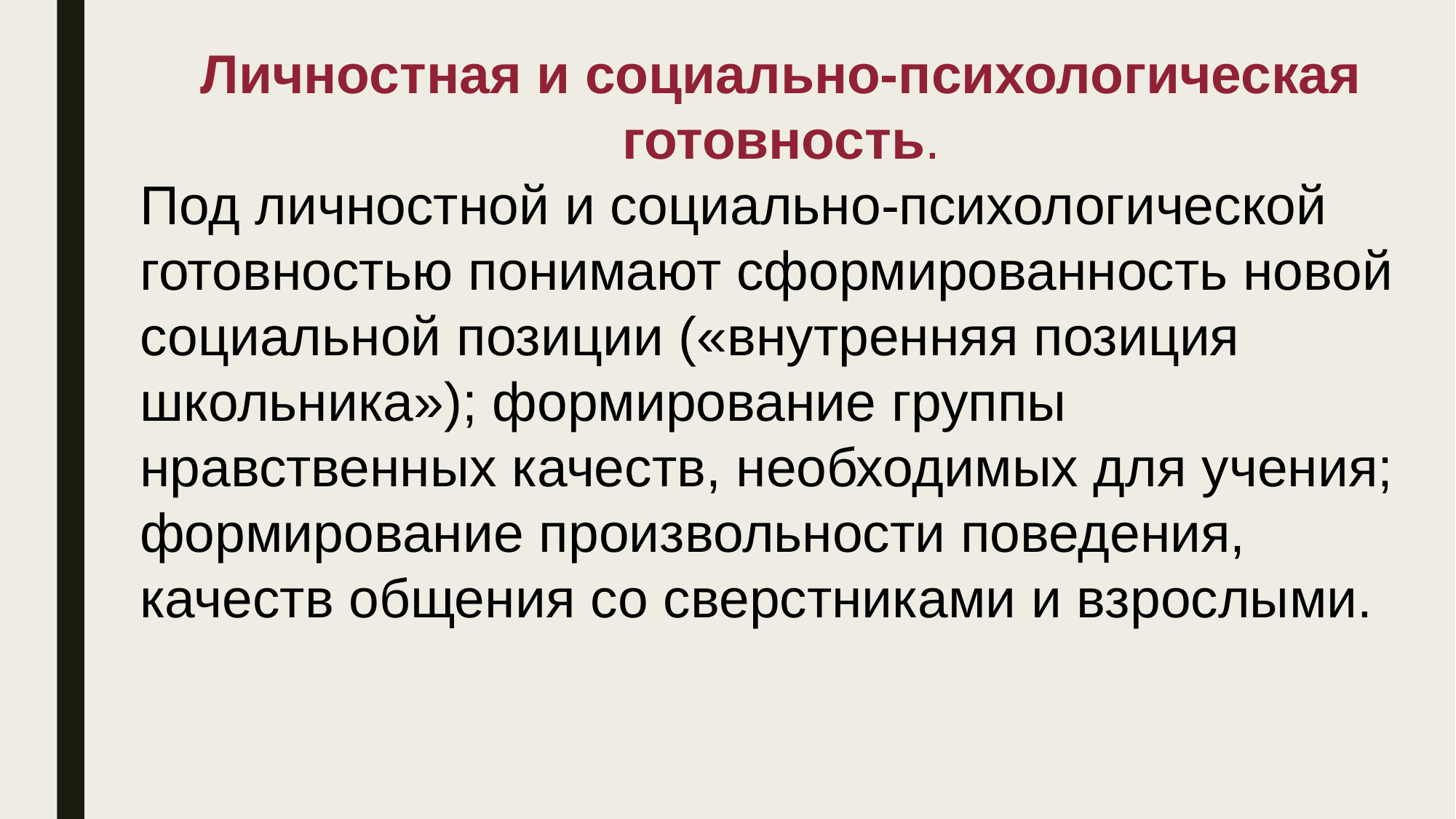

Личностная и социально-психологическая готовность.
Под личностной и социально-психологической готовностью понимают сформированность новой социальной позиции («внутренняя позиция школьника»); формирование группы нравственных качеств, необходимых для учения; формирование произвольности поведения, качеств общения со сверстниками и взрослыми.